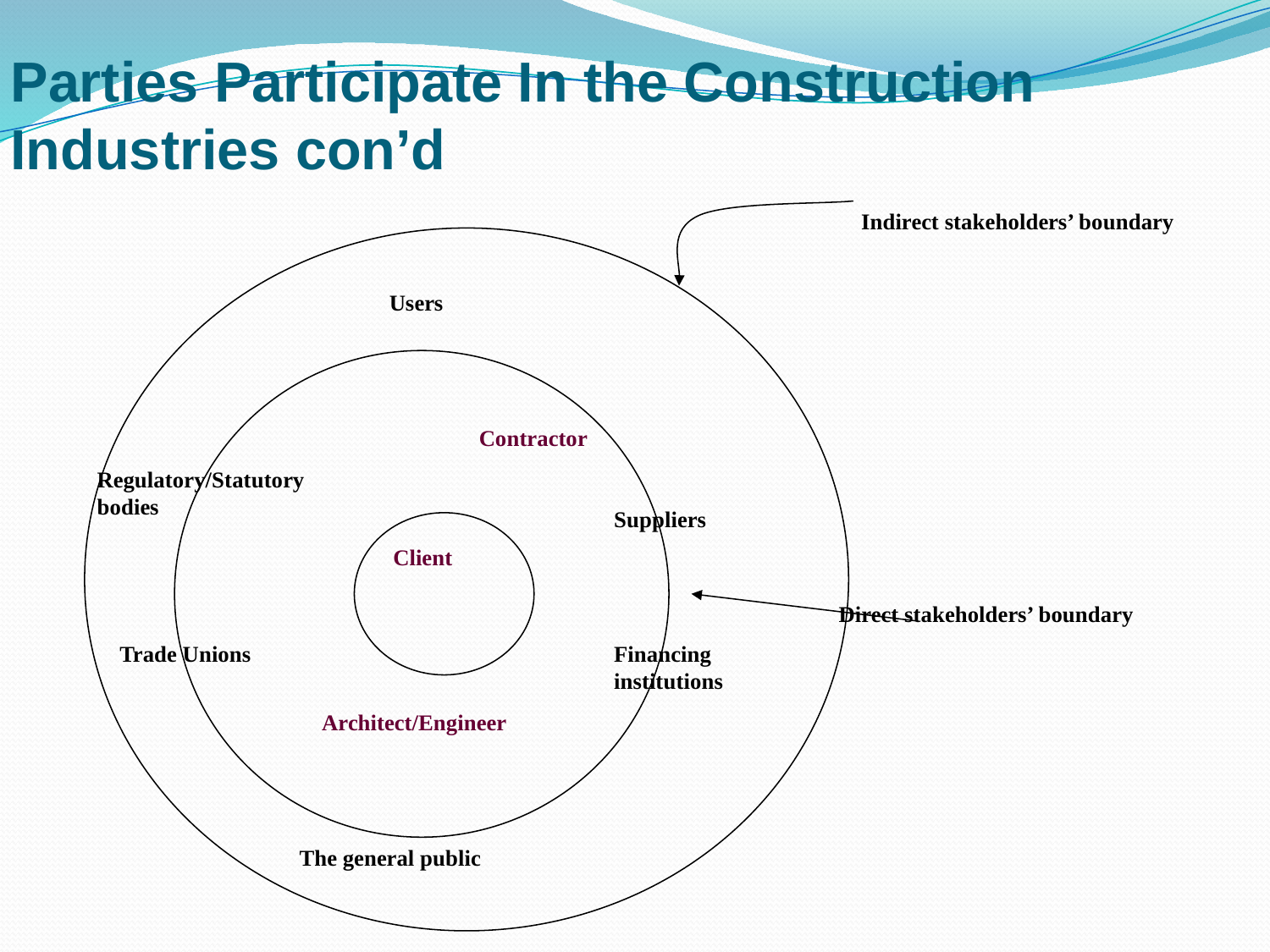

# Parties Participate In the Construction Industries con’d

Indirect stakeholders’ boundary

Users

Contractor
Regulatory/Statutory bodies
Suppliers
Client

Direct stakeholders’ boundary
Trade Unions
Financing institutions
Architect/Engineer
The general public